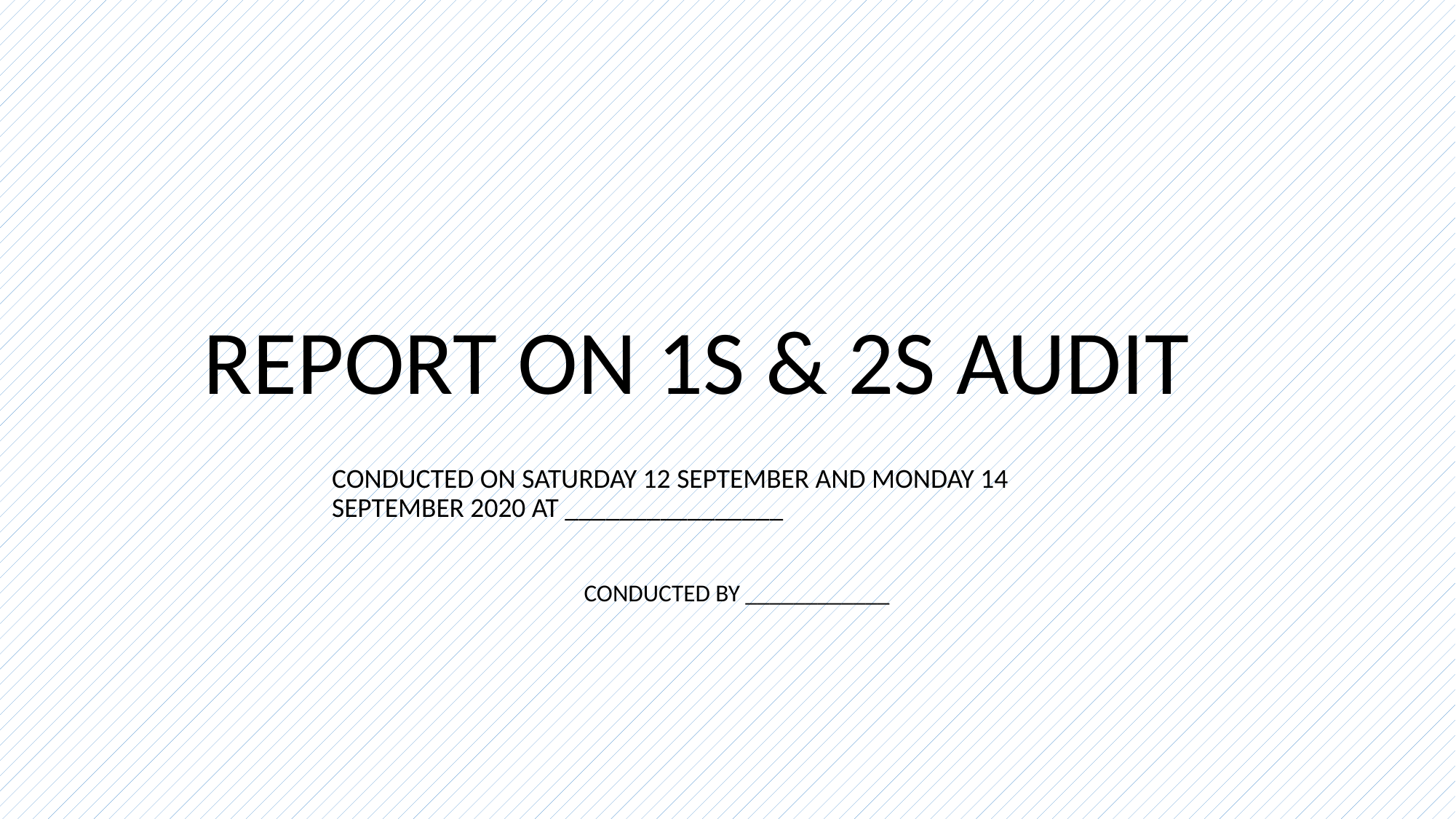

# REPORT ON 1S & 2S AUDIT
CONDUCTED ON SATURDAY 12 SEPTEMBER AND MONDAY 14 SEPTEMBER 2020 AT ________________
CONDUCTED BY ____________